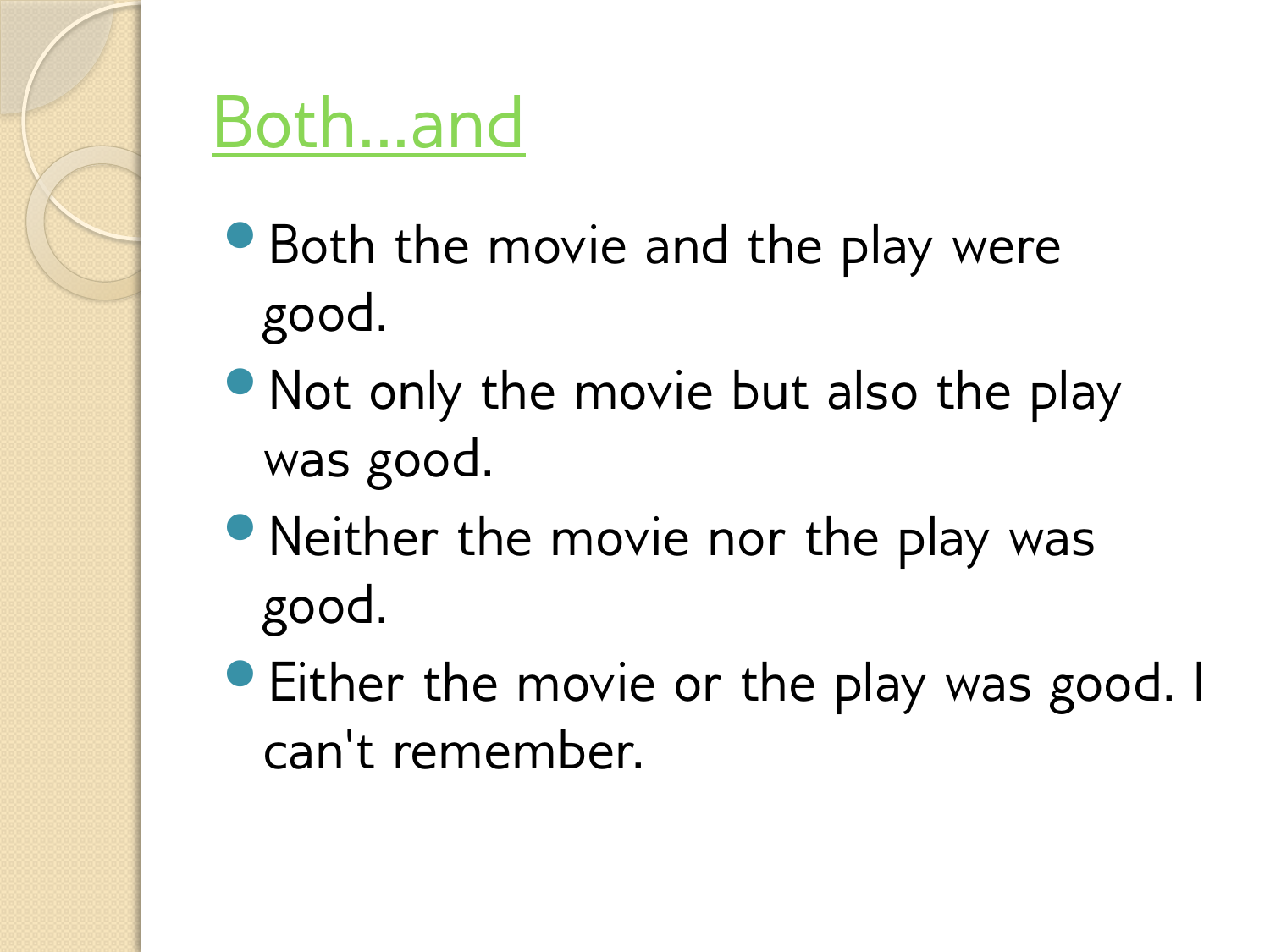

# Both...and
Both the movie and the play were good.
Not only the movie but also the play was good.
Neither the movie nor the play was good.
Either the movie or the play was good. I can't remember.